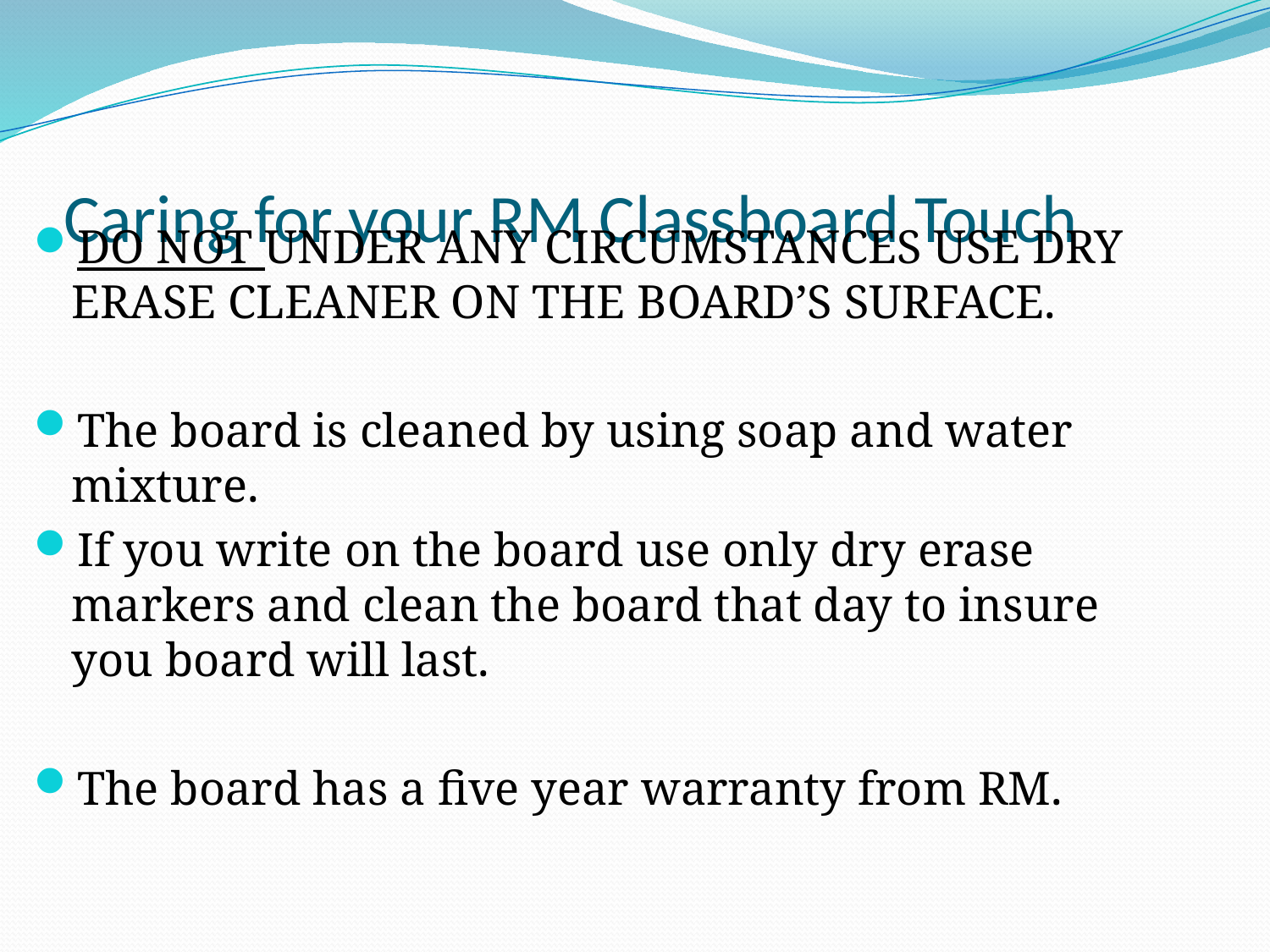

# Caring for your RM Classboard Touch
DO NOT UNDER ANY CIRCUMSTANCES USE DRY ERASE CLEANER ON THE BOARD’S SURFACE.

The board is cleaned by using soap and water mixture.
If you write on the board use only dry erase markers and clean the board that day to insure you board will last.

The board has a five year warranty from RM.